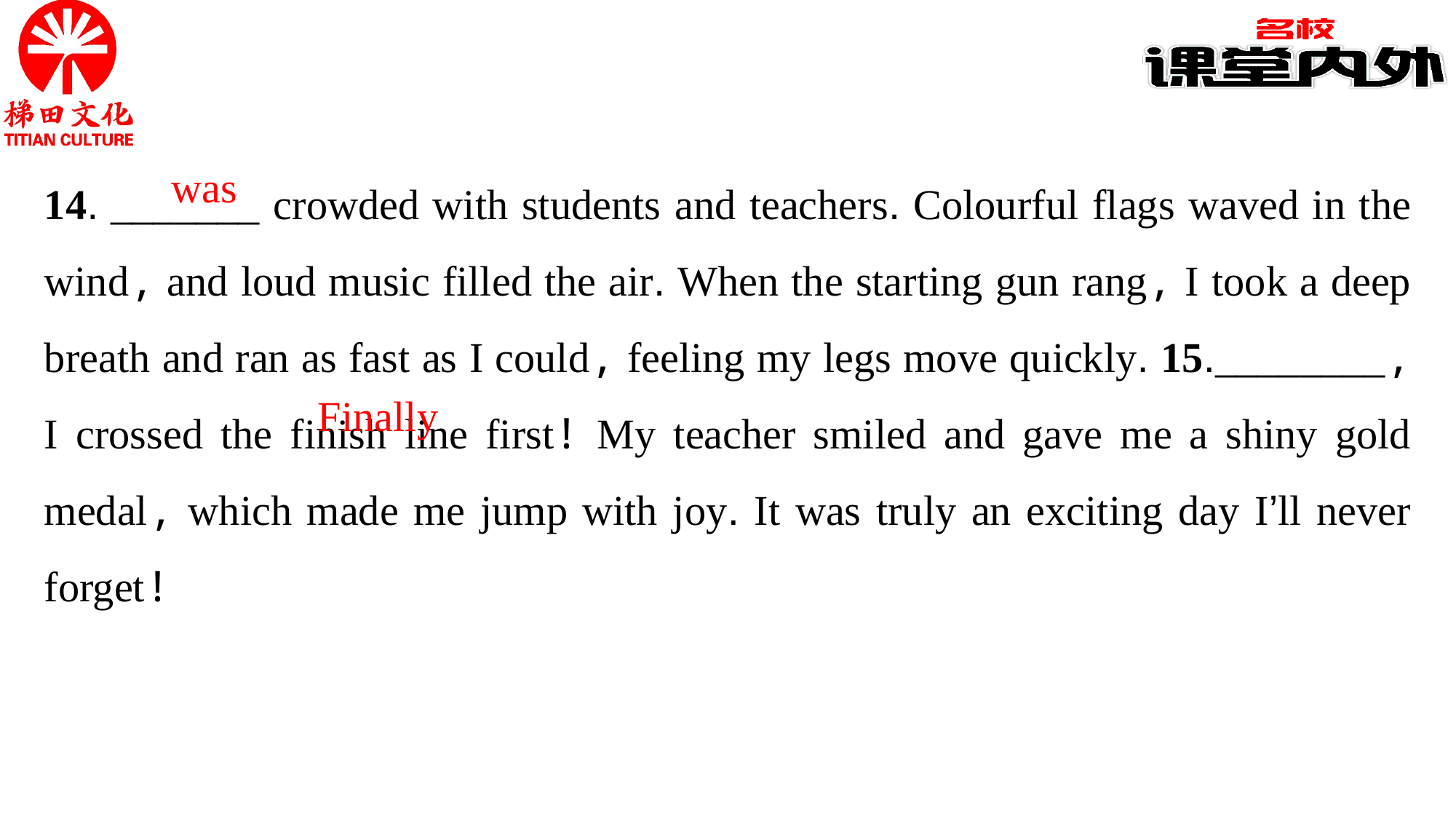

14. _______ crowded with students and teachers. Colourful flags waved in the wind, and loud music filled the air. When the starting gun rang, I took a deep breath and ran as fast as I could, feeling my legs move quickly. 15.________, I crossed the finish line first! My teacher smiled and gave me a shiny gold medal, which made me jump with joy. It was truly an exciting day I’ll never forget!
was
Finally